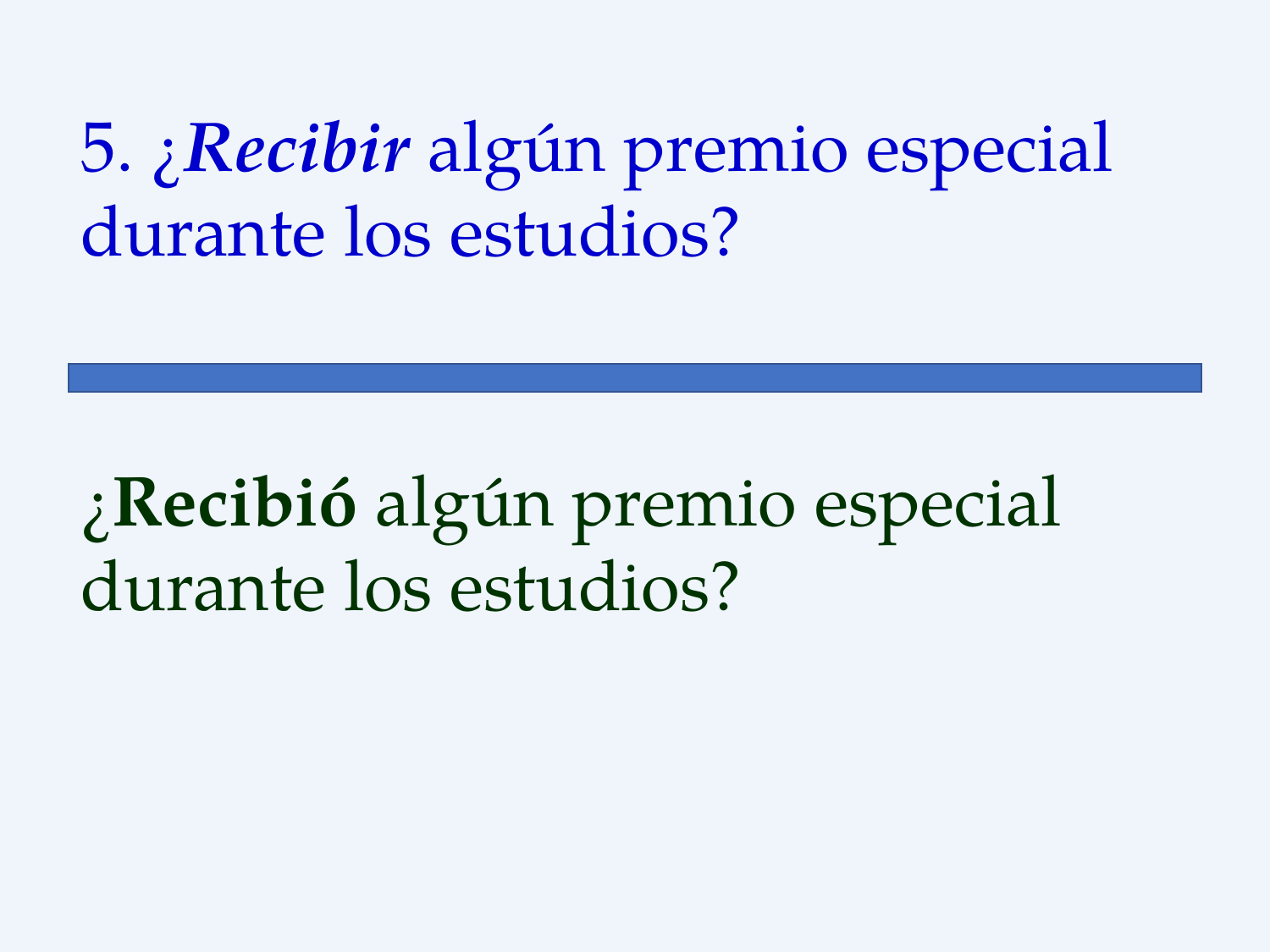

5. ¿Recibir algún premio especial durante los estudios?

¿Recibió algún premio especial durante los estudios?